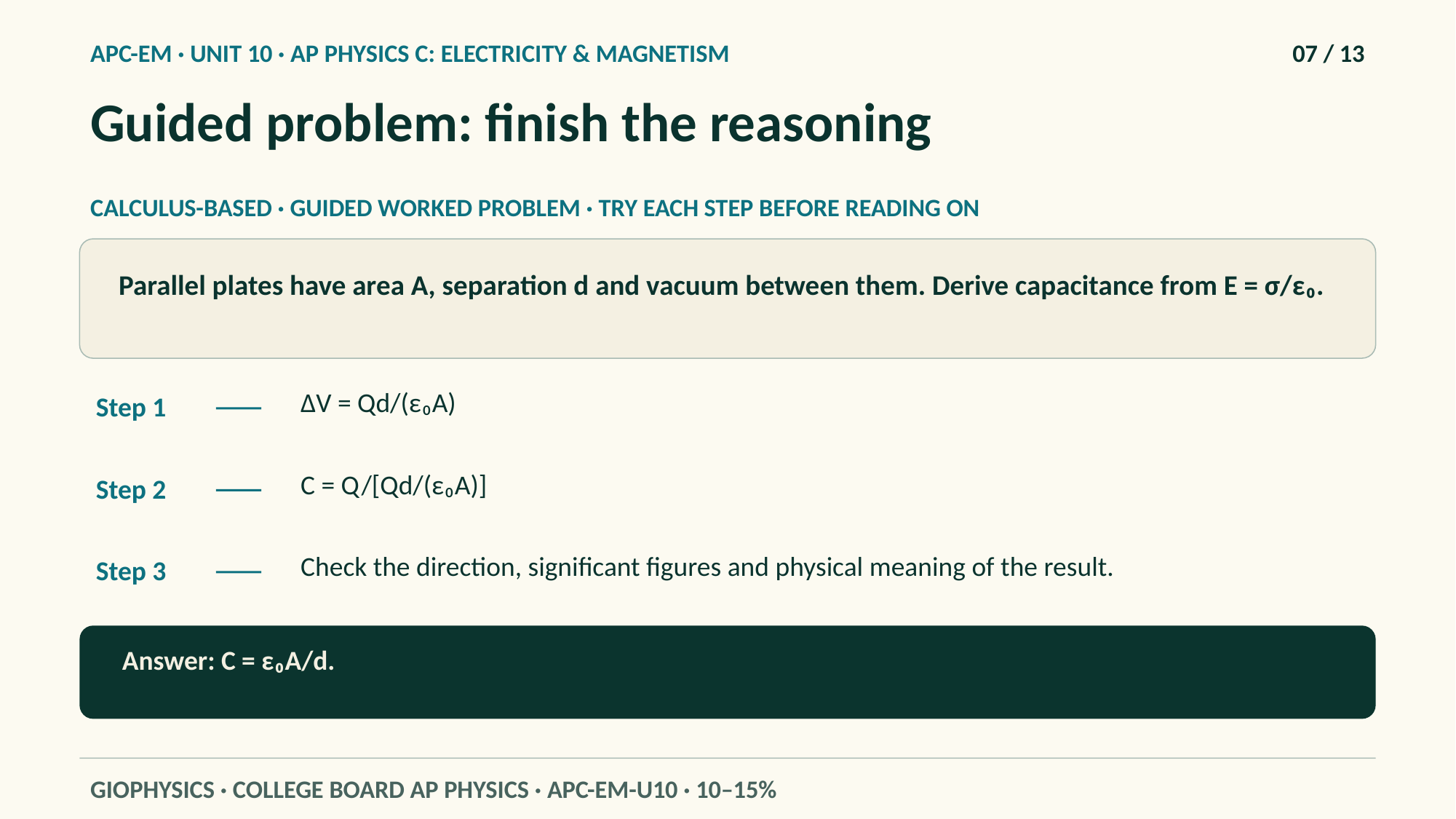

APC-EM · UNIT 10 · AP PHYSICS C: ELECTRICITY & MAGNETISM
07 / 13
Guided problem: finish the reasoning
CALCULUS-BASED · GUIDED WORKED PROBLEM · TRY EACH STEP BEFORE READING ON

Parallel plates have area A, separation d and vacuum between them. Derive capacitance from E = σ/ε₀.
ΔV = Qd/(ε₀A)
Step 1

C = Q/[Qd/(ε₀A)]
Step 2

Check the direction, significant figures and physical meaning of the result.
Step 3

Answer: C = ε₀A/d.

GIOPHYSICS · COLLEGE BOARD AP PHYSICS · APC-EM-U10 · 10–15%